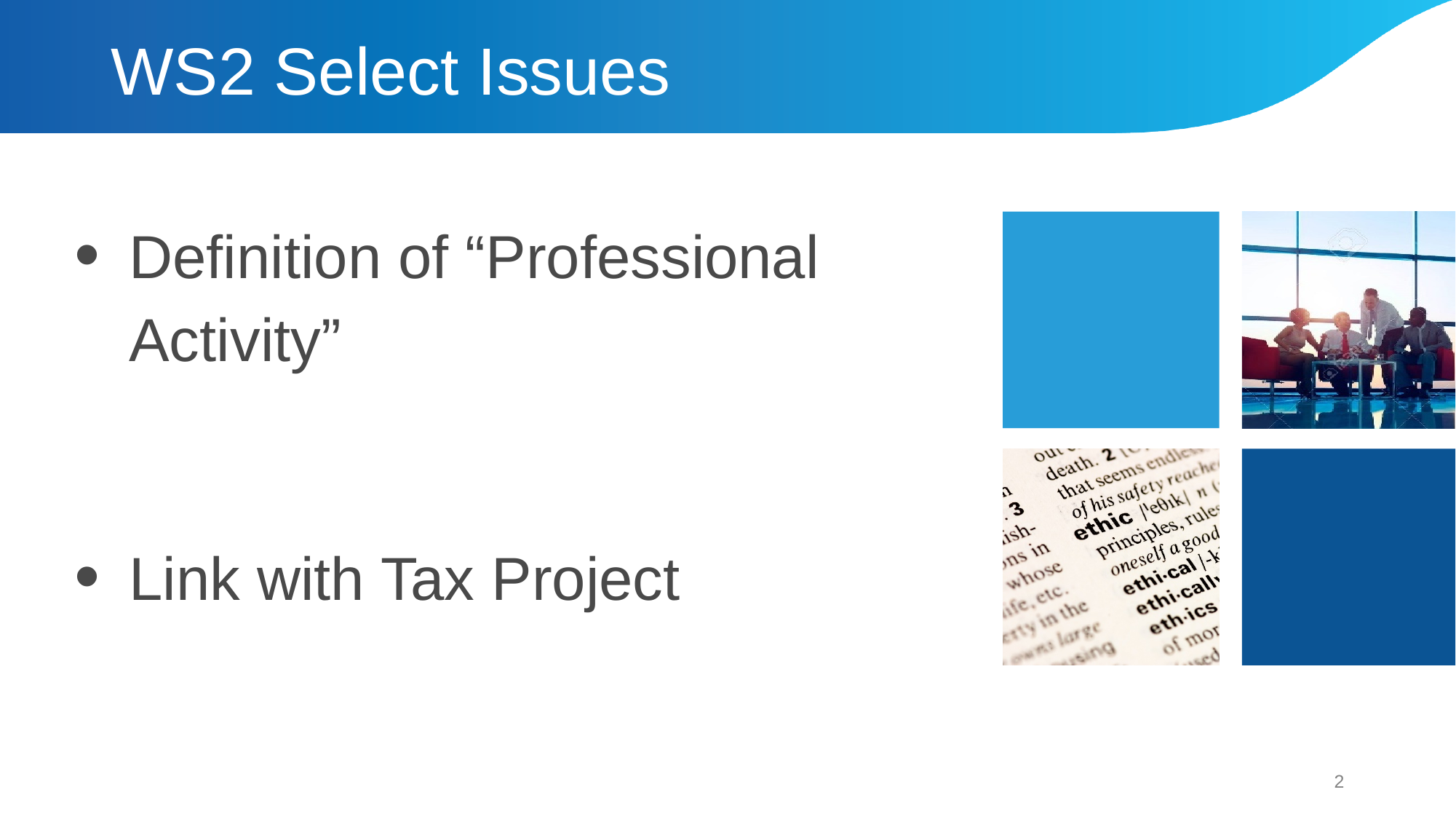

# WS2 Select Issues
Definition of “Professional Activity”

Link with Tax Project
2